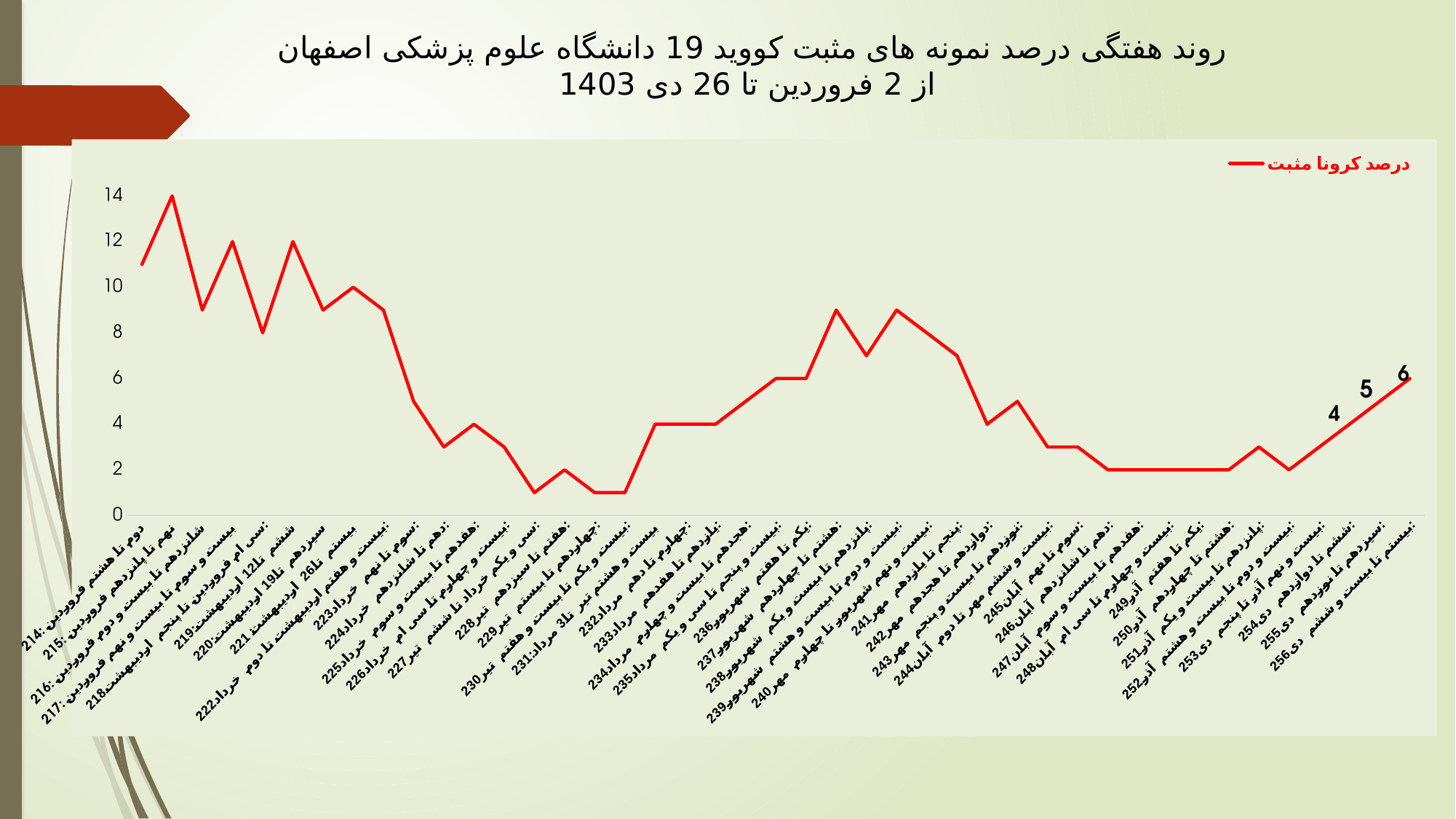

# روند هفتگی درصد نمونه های مثبت کووید 19 دانشگاه علوم پزشکی اصفهان از 2 فروردین تا 26 دی 1403

### Chart

| Category | درصد کرونا مثبت  |
|---|---|
| 214: دوم تا هشتم فروردین | 11.0 |
| 215: نهم تا پانزدهم فروردین | 14.0 |
| 216: شانزدهم تا بیست و دوم فروردین | 9.0 |
| 217: بیست و سوم تا بیست و نهم فروردین | 12.0 |
| سی ام فروردین تا پنجم اردیبهشت:218 | 8.0 |
| ششم تا 12 اردیبهشت:219 | 12.0 |
| سیزدهم تا 19 اردیبهشت:220 | 9.0 |
| بیستم تا 26 اردیبهشت :221 | 10.0 |
| بیست و هفتم اردیبهشت تا دوم خرداد:222 | 9.0 |
| سوم تا نهم خرداد:223 | 5.0 |
| دهم تا شانزدهم خرداد:224 | 3.0 |
| هفدهم تا بیست و سوم خرداد:225 | 4.0 |
| بیست و چهارم تا سی ام خرداد:226 | 3.0 |
| سی و یکم خرداد تا ششم تیر:227 | 1.0 |
| هفتم تا سیزدهم تیر:228 | 2.0 |
| چهاردهم تا بیستم تیر:229 | 1.0 |
| بیست و یکم تا بیست و هفتم تیر:230 | 1.0 |
| بیست و هشتم تیر تا 3 مرداد:231 | 4.0 |
| چهارم تا دهم مرداد:232 | 4.0 |
| یازدهم تا هفدهم مرداد:233 | 4.0 |
| هجدهم تا بیست و چهارم مرداد:234 | 5.0 |
| بیست و پنجم تا سی و یکم مرداد:235 | 6.0 |
| یکم تا هفتم شهریور:236 | 6.0 |
| هشتم تا چهاردهم شهریور:237 | 9.0 |
| پانزدهم تا بیست و یکم شهریور:238 | 7.0 |
| بیست و دوم تا بیست و هشتم شهریور:239 | 9.0 |
| بیست و نهم شهریور تا چهارم مهر:240 | 8.0 |
| پنجم تا یازدهم مهر:241 | 7.0 |
| دوازدهم تا هجدهم مهر:242 | 4.0 |
| نوزدهم تا بیست و پنجم مهر:243 | 5.0 |
| بیست و ششم مهر تا دوم آبان:244 | 3.0 |
| سوم تا نهم آبان:245 | 3.0 |
| دهم تا شانزدهم آبان:246 | 2.0 |
| هفدهم تا بیست و سوم آبان:247 | 2.0 |
| بیست و چهارم تا سی ام آبان:248 | 2.0 |
| یکم تا هفتم آذر:249 | 2.0 |
| هشتم تا چهاردهم آذر:250 | 2.0 |
| پانزدهم تا بیست و یکم آذر:251 | 3.0 |
| بیست و دوم تا بیست و هشتم آذر:252 | 2.0 |
| بیست و نهم آذر تا پنجم دی:253 | 3.0 |
| ششم تا دوازدهم دی:254 | 4.0 |
| سیزدهم تا نوزدهم دی:255 | 5.0 |
| بیستم تا بیست و ششم دی:256 | 6.0 |